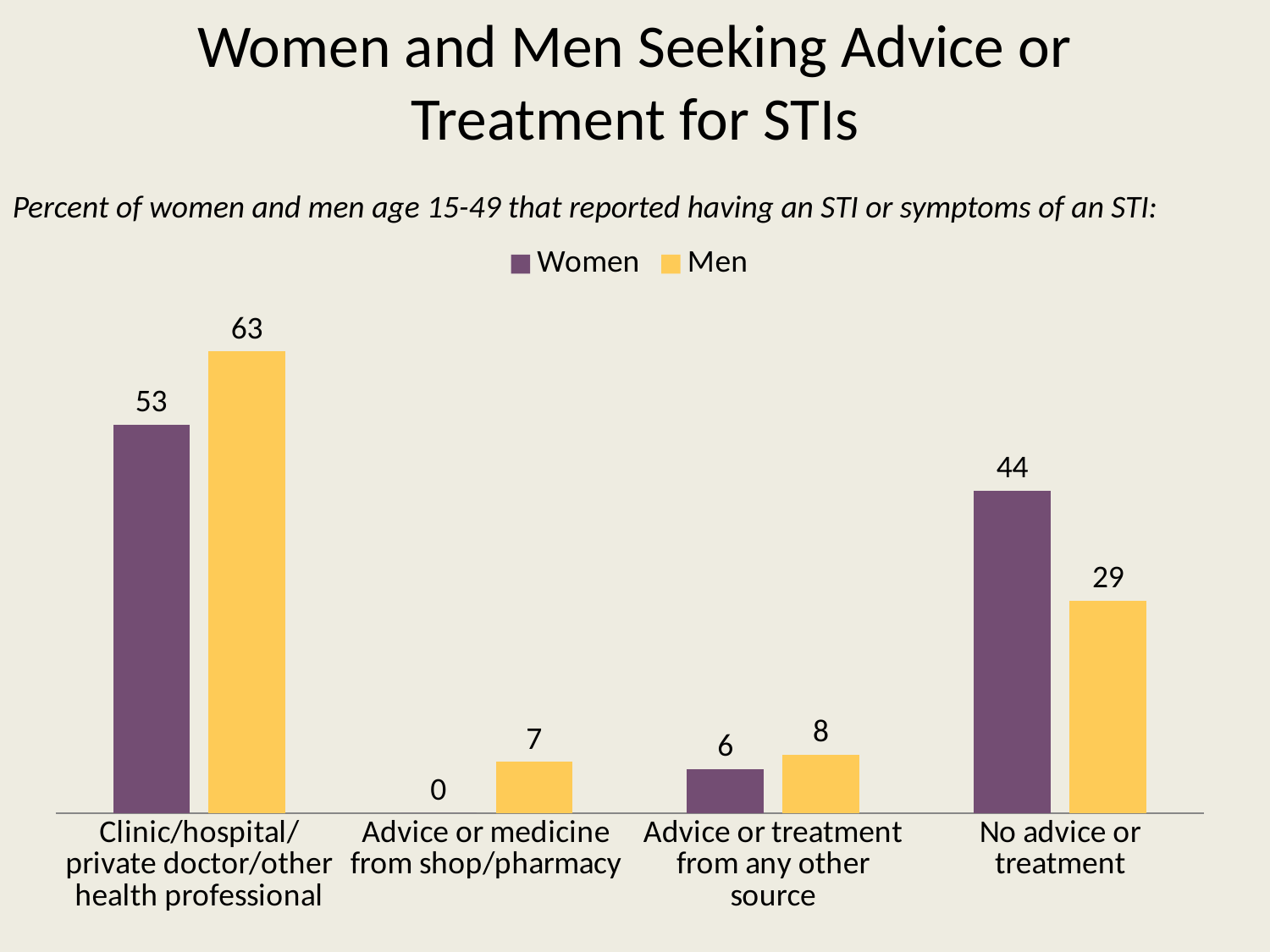

# Women and Men Seeking Advice or Treatment for STIs
Percent of women and men age 15-49 that reported having an STI or symptoms of an STI:

### Chart

| Category | Women | Men |
|---|---|---|
| Clinic/hospital/private doctor/other health professional | 53.0 | 63.0 |
| Advice or medicine from shop/pharmacy | 0.0 | 7.0 |
| Advice or treatment from any other source | 6.0 | 8.0 |
| No advice or treatment | 44.0 | 29.0 |